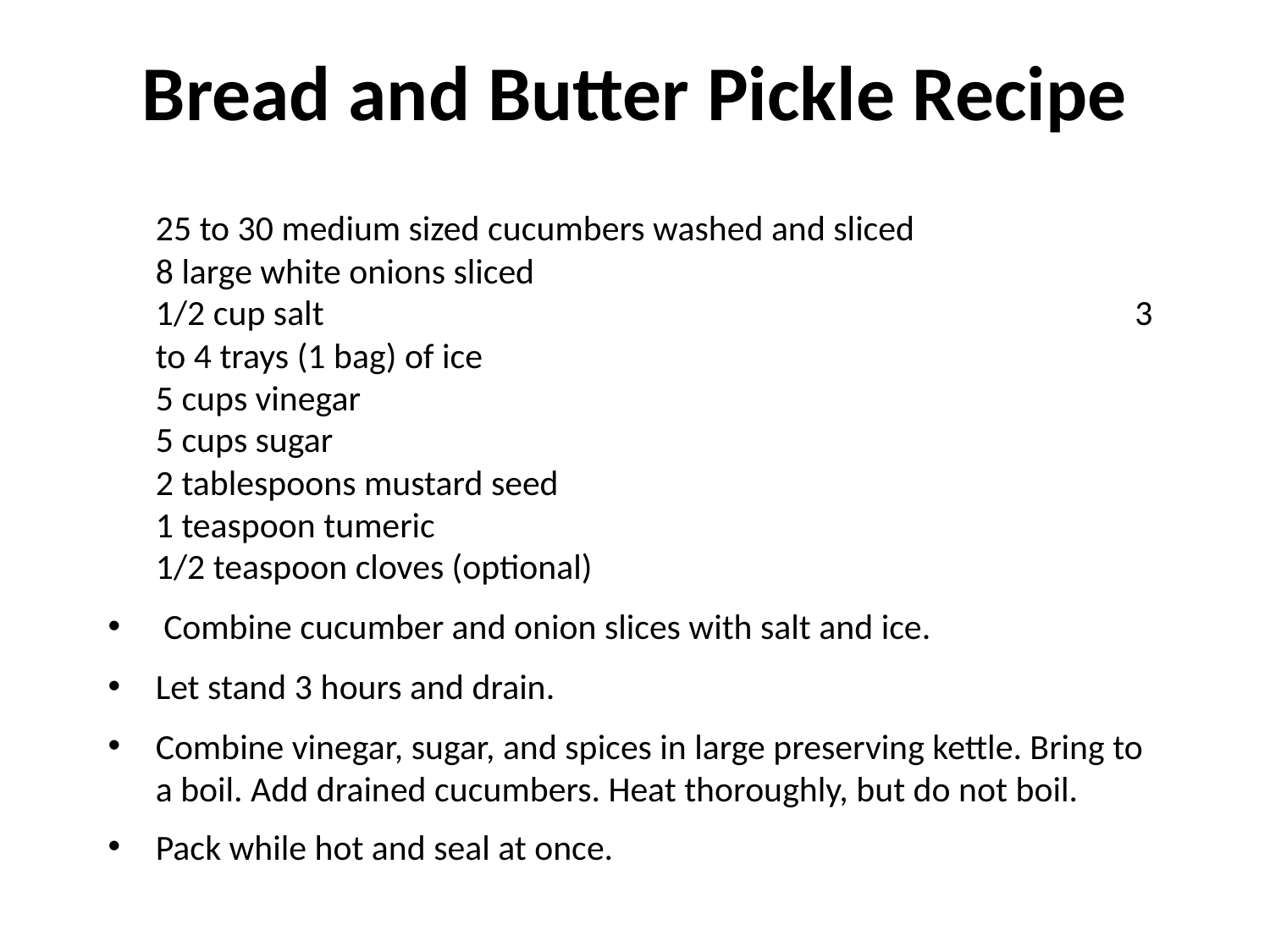

# Bread and Butter Pickle Recipe

	25 to 30 medium sized cucumbers washed and sliced
8 large white onions sliced
1/2 cup salt                                                                                                     3 to 4 trays (1 bag) of ice
5 cups vinegar
5 cups sugar
2 tablespoons mustard seed
1 teaspoon tumeric
1/2 teaspoon cloves (optional)
 Combine cucumber and onion slices with salt and ice.
Let stand 3 hours and drain.
Combine vinegar, sugar, and spices in large preserving kettle. Bring to a boil. Add drained cucumbers. Heat thoroughly, but do not boil.
Pack while hot and seal at once.